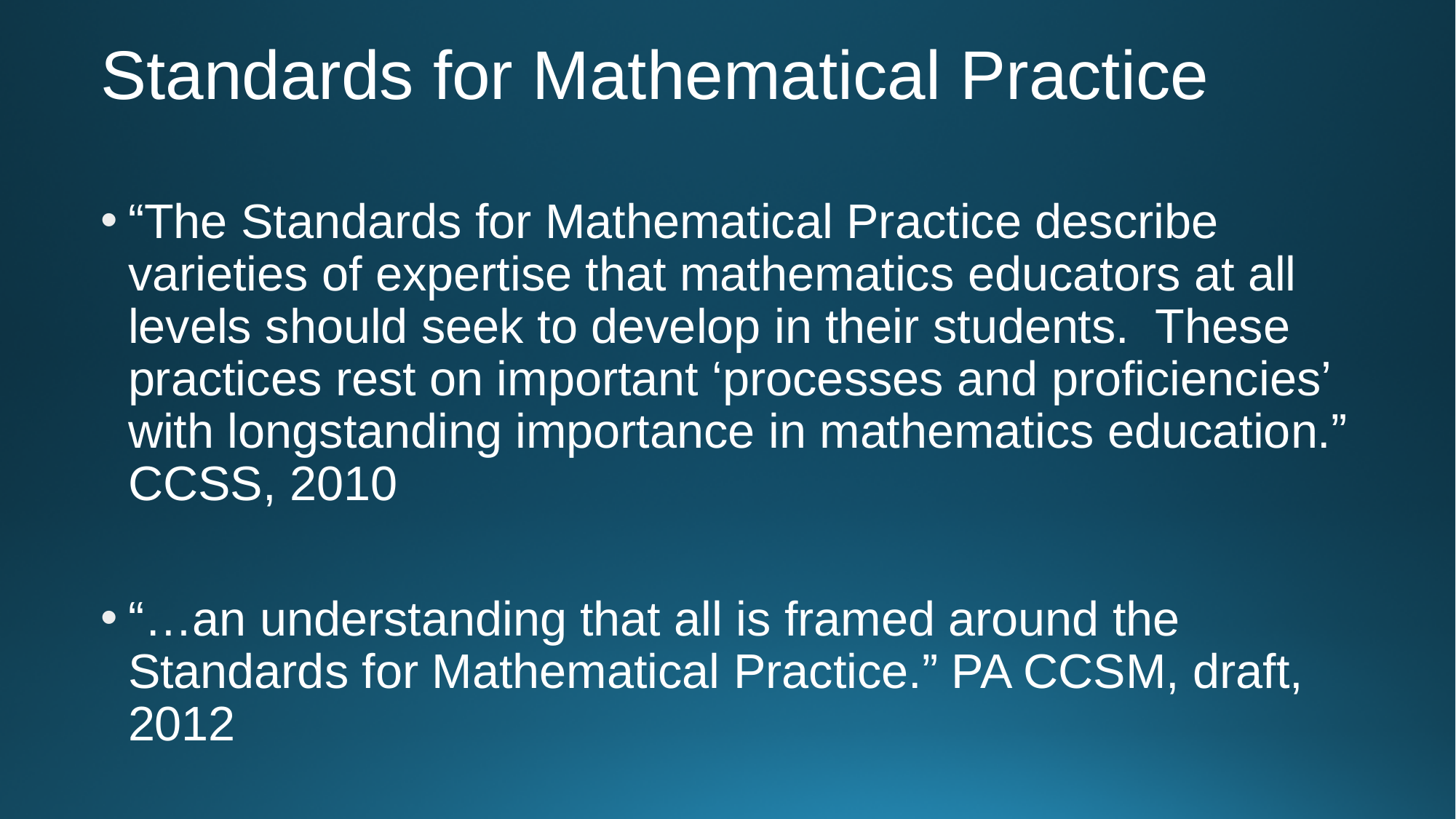

# Standards for Mathematical Practice
“The Standards for Mathematical Practice describe varieties of expertise that mathematics educators at all levels should seek to develop in their students.  These practices rest on important ‘processes and proficiencies’ with longstanding importance in mathematics education.” CCSS, 2010

“…an understanding that all is framed around the Standards for Mathematical Practice.” PA CCSM, draft, 2012